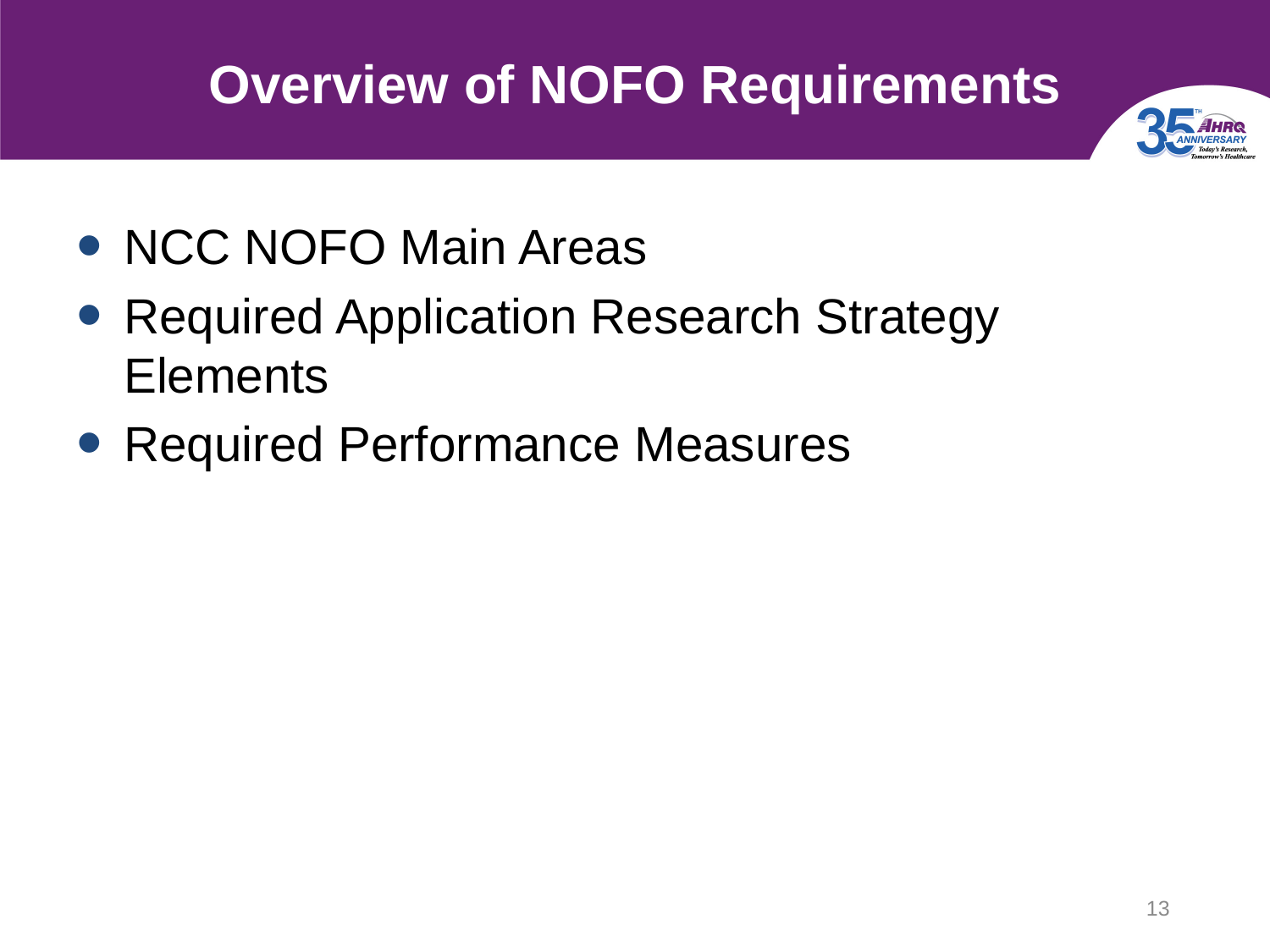

# Overview of NOFO Requirements
NCC NOFO Main Areas
Required Application Research Strategy Elements
Required Performance Measures

13